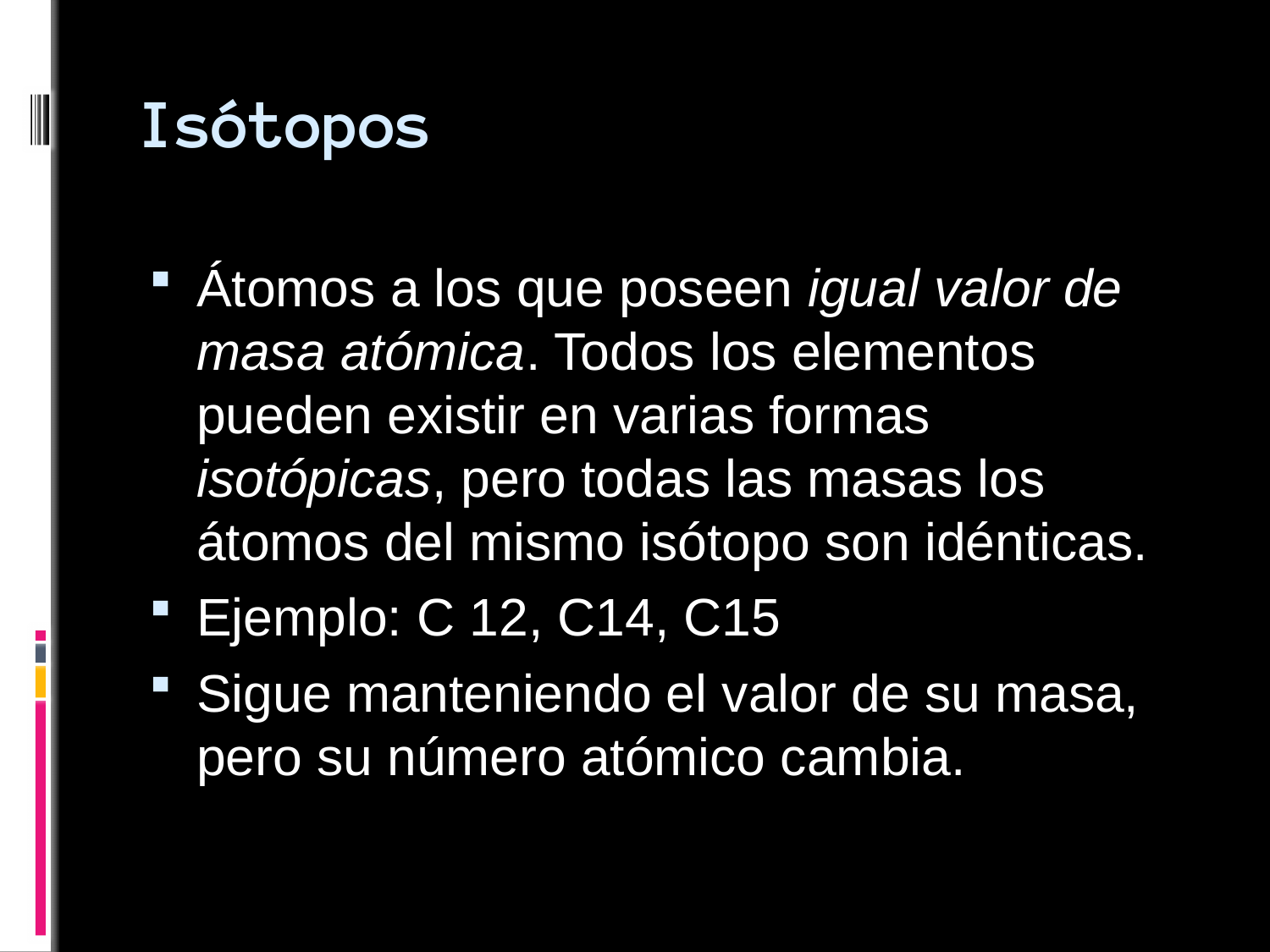

# Isótopos
Átomos a los que poseen igual valor de masa atómica. Todos los elementos pueden existir en varias formas isotópicas, pero todas las masas los átomos del mismo isótopo son idénticas.
Ejemplo: C 12, C14, C15
Sigue manteniendo el valor de su masa, pero su número atómico cambia.